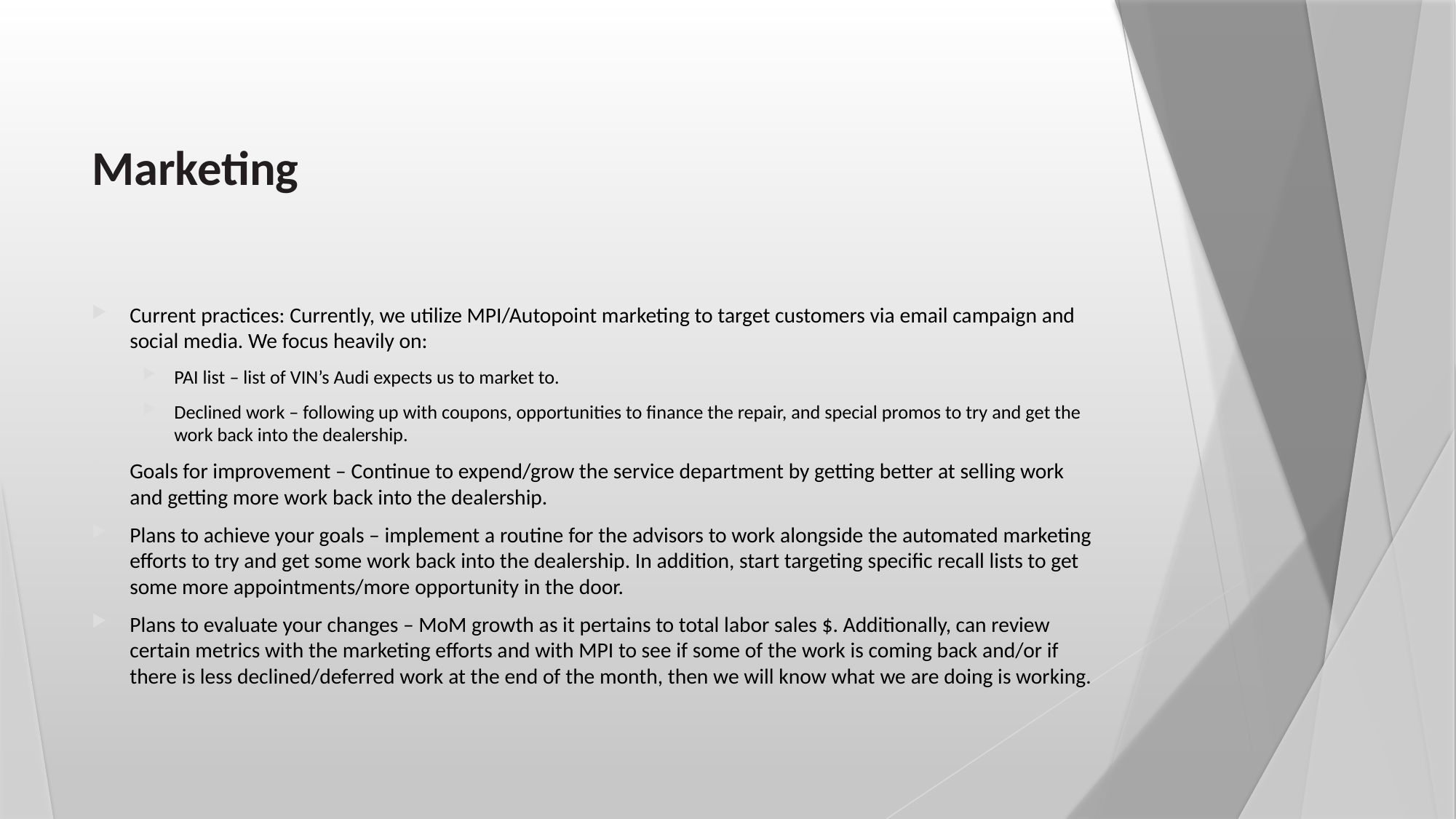

# Marketing

Current practices: Currently, we utilize MPI/Autopoint marketing to target customers via email campaign and social media. We focus heavily on:
PAI list – list of VIN’s Audi expects us to market to.
Declined work – following up with coupons, opportunities to finance the repair, and special promos to try and get the work back into the dealership.
Goals for improvement – Continue to expend/grow the service department by getting better at selling work and getting more work back into the dealership.
Plans to achieve your goals – implement a routine for the advisors to work alongside the automated marketing efforts to try and get some work back into the dealership. In addition, start targeting specific recall lists to get some more appointments/more opportunity in the door.
Plans to evaluate your changes – MoM growth as it pertains to total labor sales $. Additionally, can review certain metrics with the marketing efforts and with MPI to see if some of the work is coming back and/or if there is less declined/deferred work at the end of the month, then we will know what we are doing is working.